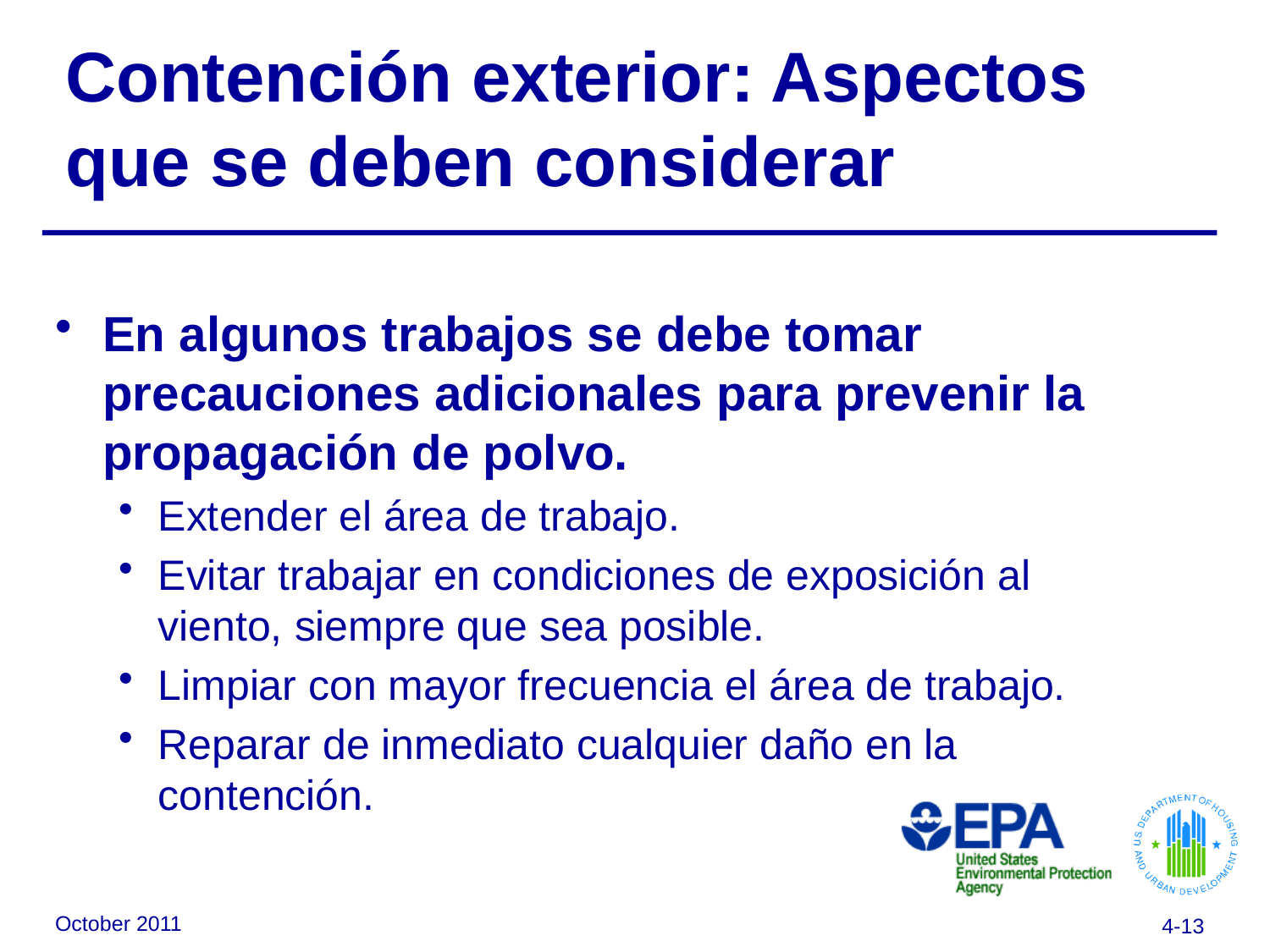

# Contención exterior: Aspectos que se deben considerar
En algunos trabajos se debe tomar precauciones adicionales para prevenir la propagación de polvo.
Extender el área de trabajo.
Evitar trabajar en condiciones de exposición al viento, siempre que sea posible.
Limpiar con mayor frecuencia el área de trabajo.
Reparar de inmediato cualquier daño en la contención.
October 2011
4-13